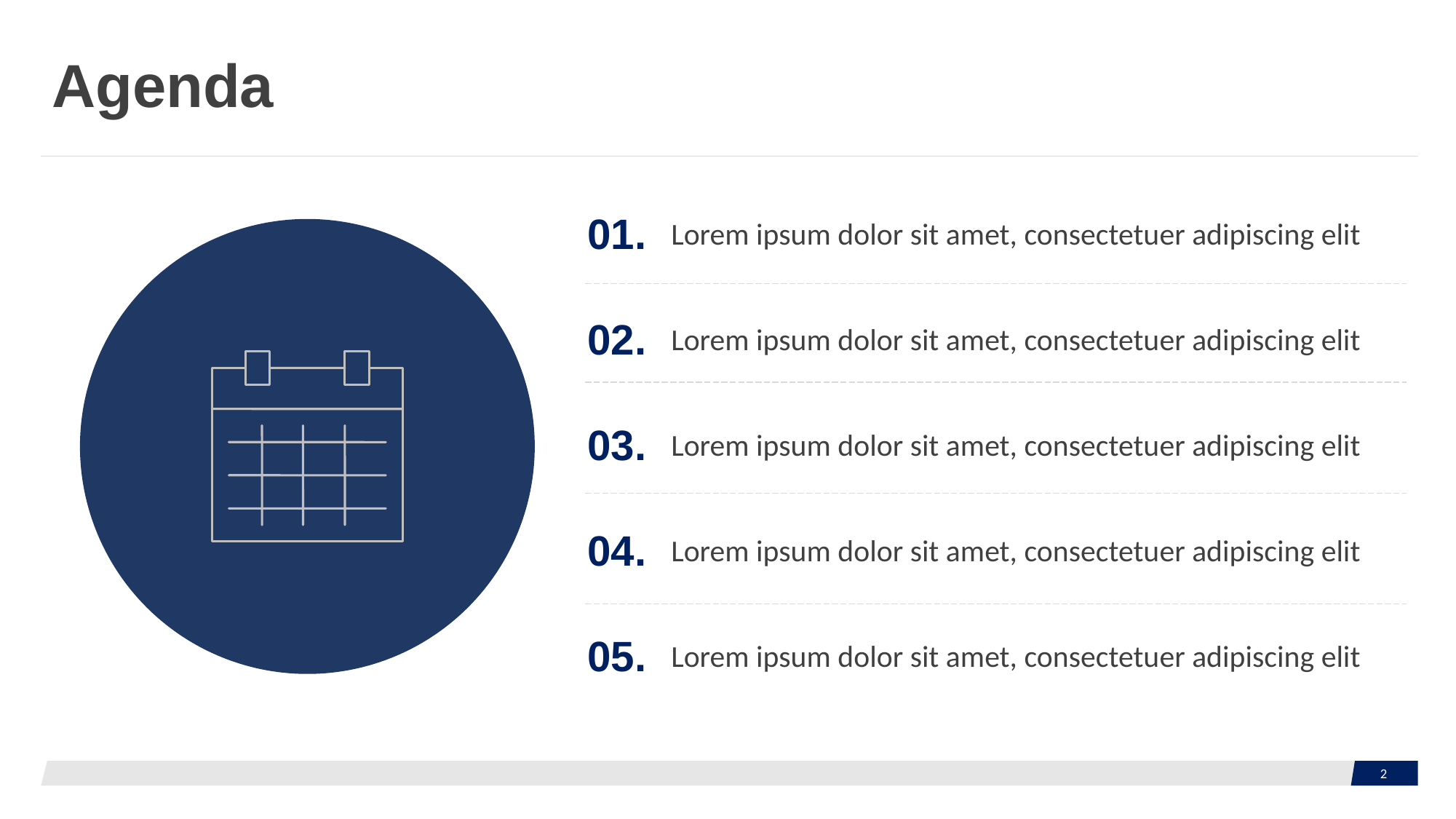

# Agenda
01.
Lorem ipsum dolor sit amet, consectetuer adipiscing elit

Lorem ipsum dolor sit amet, consectetuer adipiscing elit
02.

Lorem ipsum dolor sit amet, consectetuer adipiscing elit
03.
Lorem ipsum dolor sit amet, consectetuer adipiscing elit
04.
05.
Lorem ipsum dolor sit amet, consectetuer adipiscing elit
2